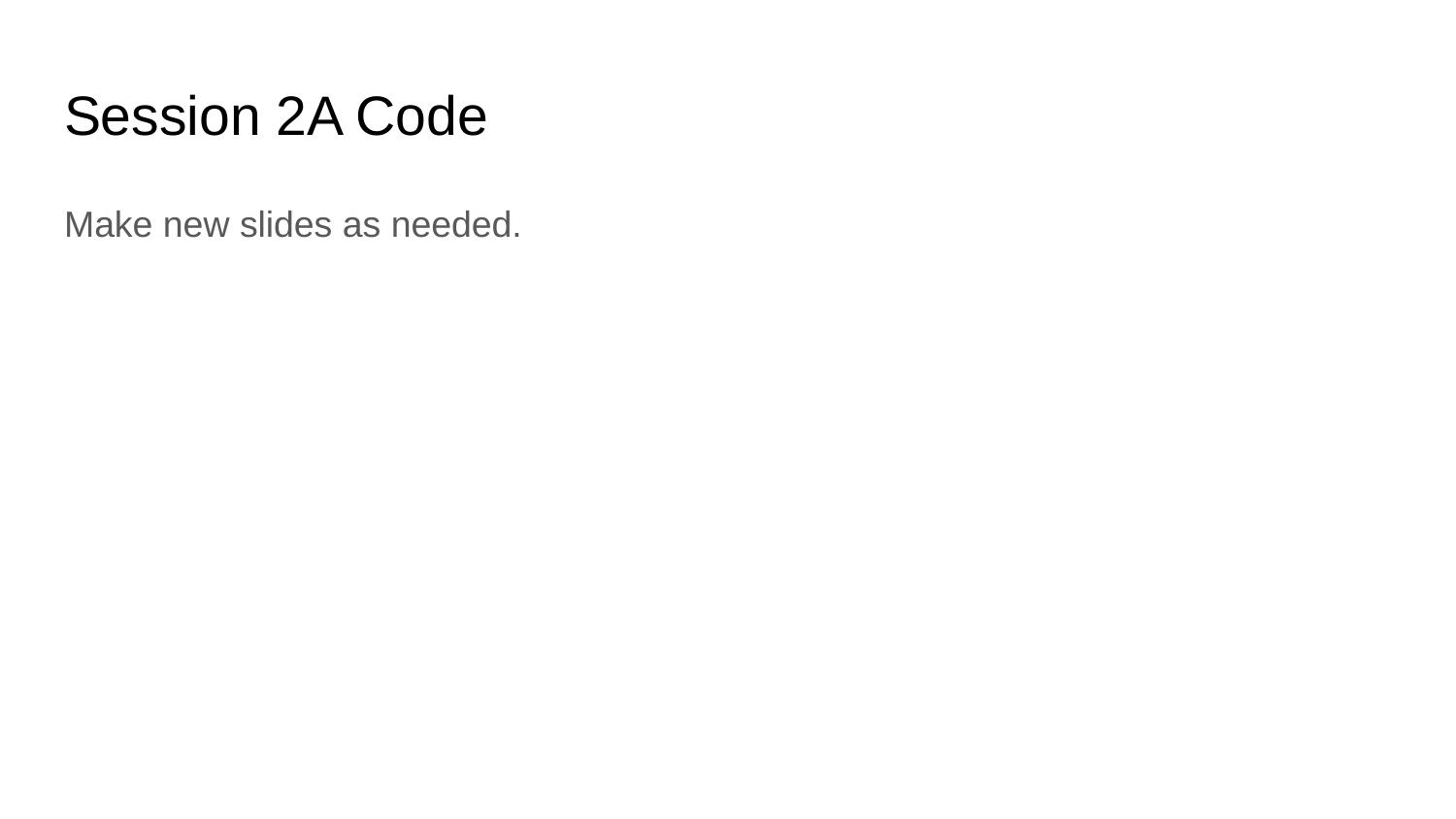

# Session 2A Code
Make new slides as needed.